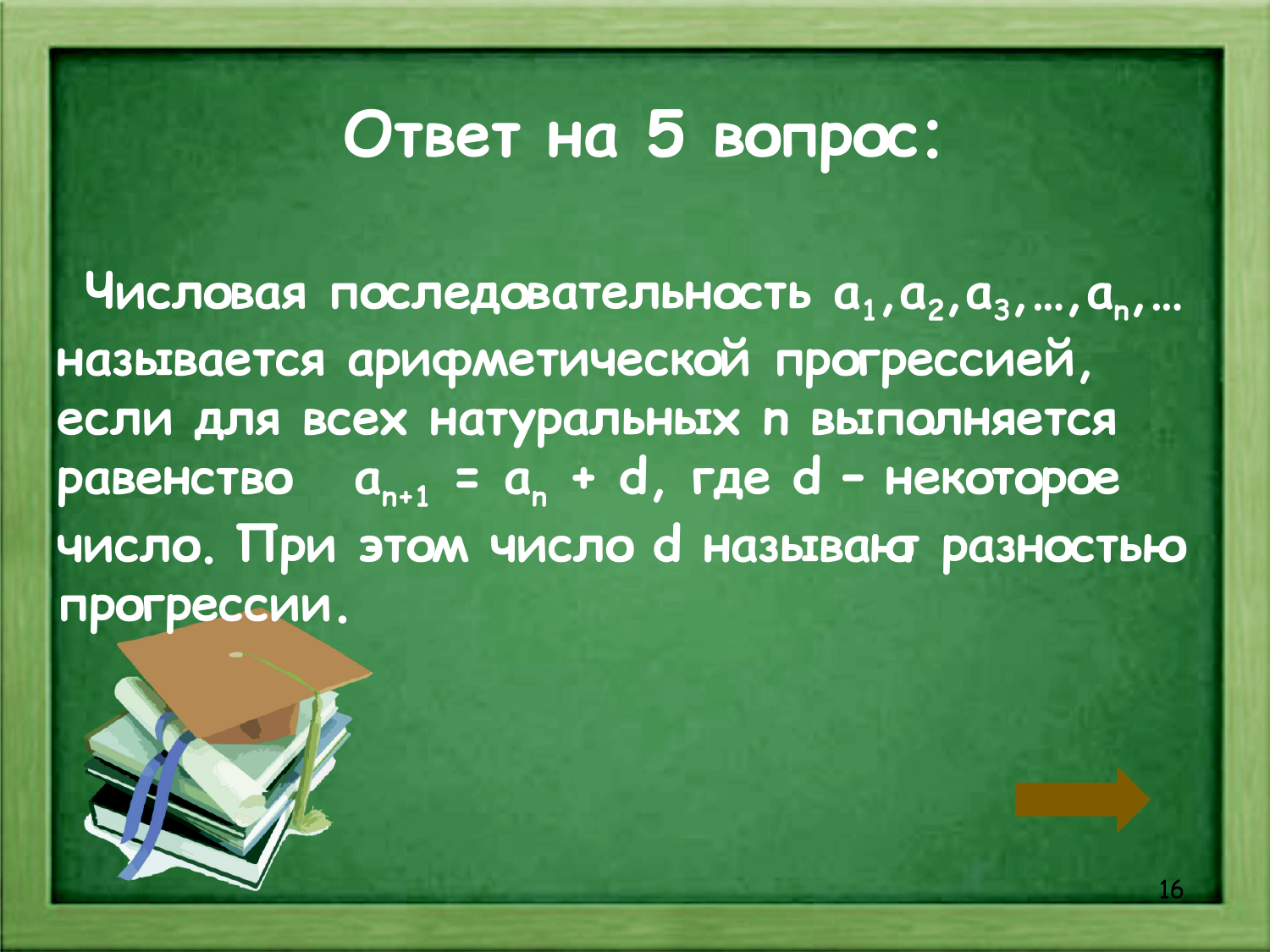

Ответ на 5 вопрос:

 Числовая последовательность а1,а2,а3,…,аn,…  называется арифметической прогрессией, если для всех натуральных n выполняется равенство   an+1 = an + d, где d – некоторое число. При этом число d называют разностью прогрессии.

16